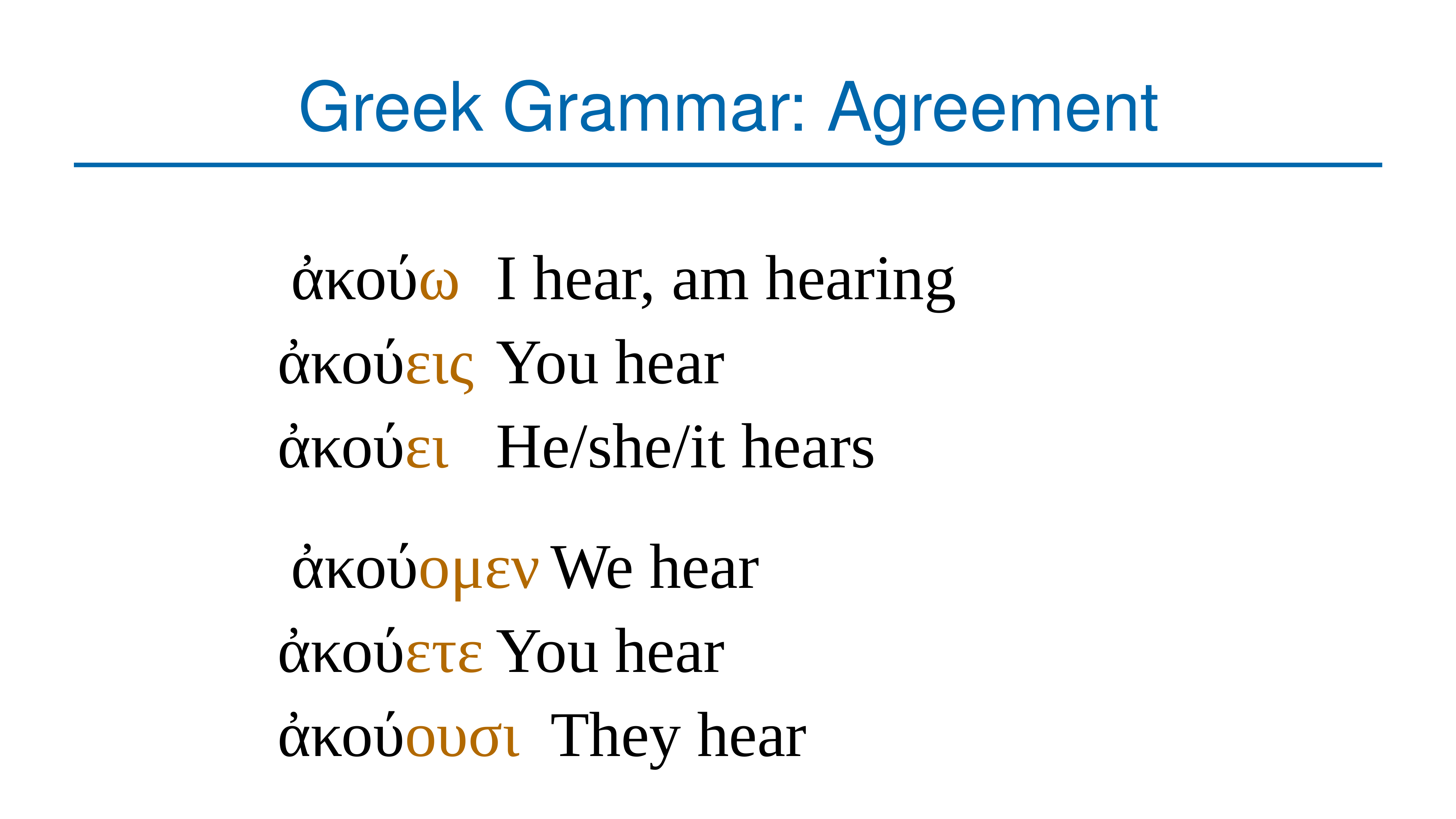

# Greek Grammar: Agreement
ἀκούω	I hear, am hearing
ἀκούεις	You hear
ἀκούει	He/she/it hears
ἀκούομεν	We hear
ἀκούετε	You hear
ἀκούουσι	They hear